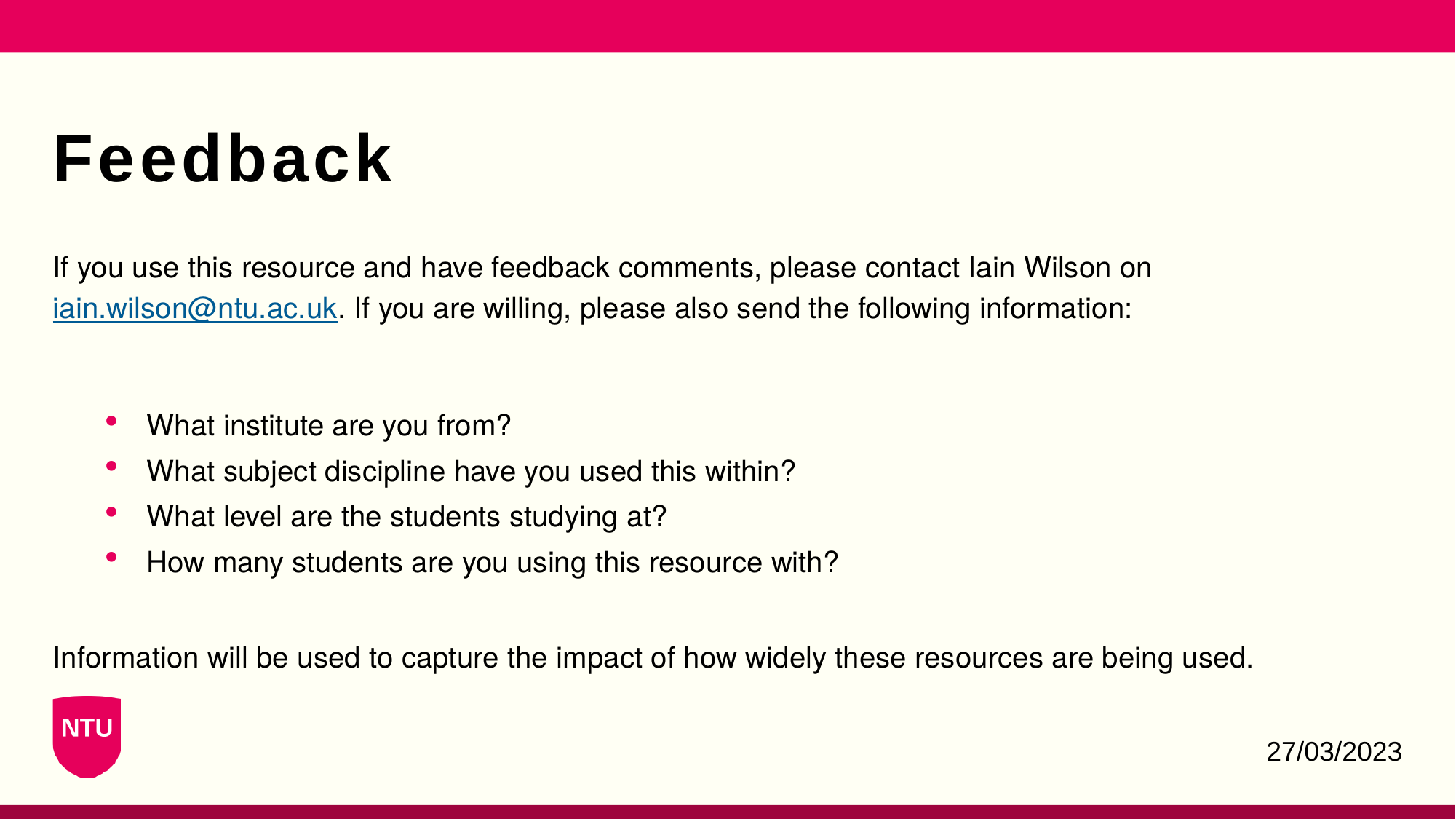

# Feedback
If you use this resource and have feedback comments, please contact Iain Wilson on iain.wilson@ntu.ac.uk. If you are willing, please also send the following information:

What institute are you from?
What subject discipline have you used this within?
What level are the students studying at?
How many students are you using this resource with?

Information will be used to capture the impact of how widely these resources are being used.
27/03/2023